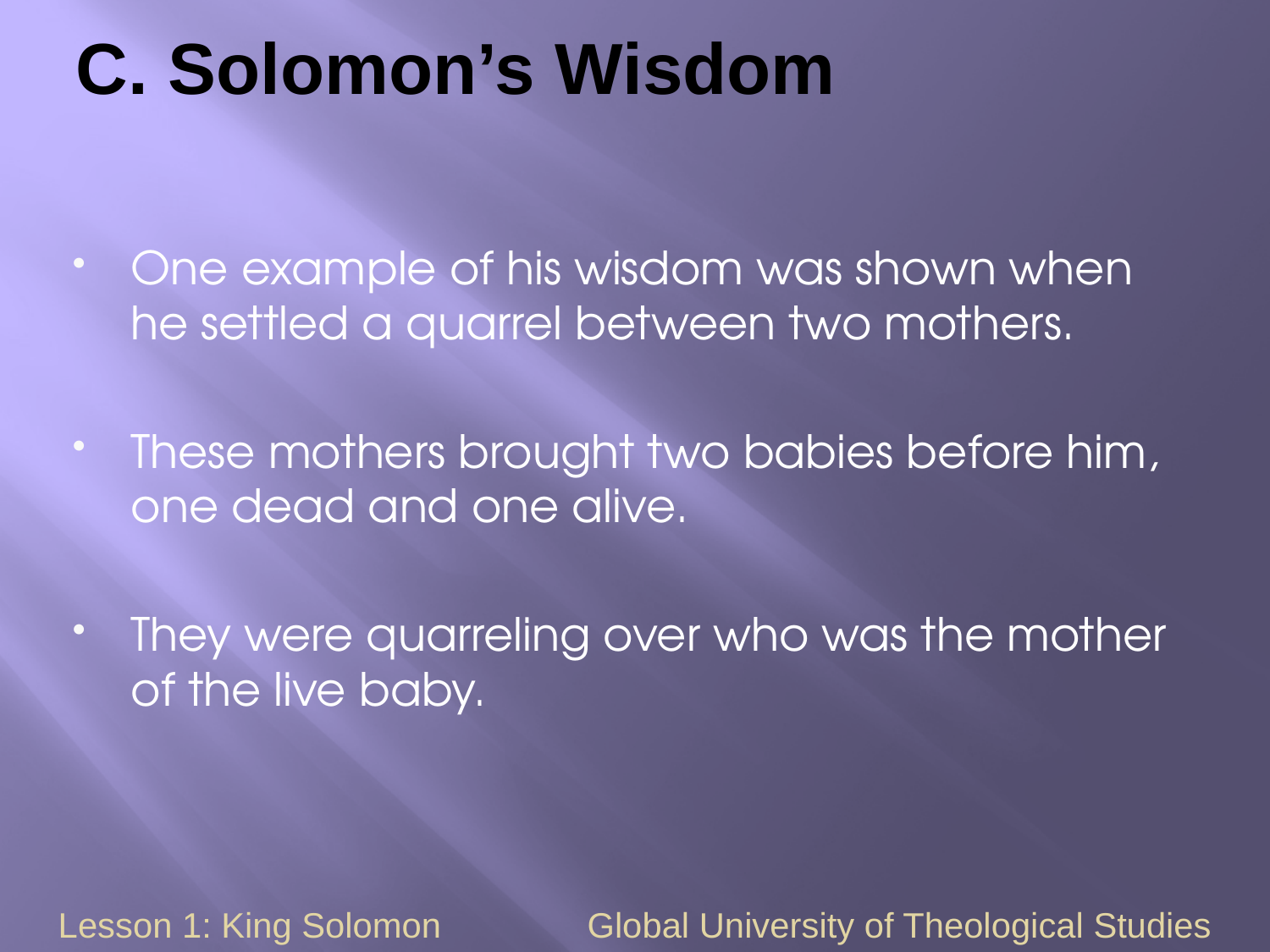

# C. Solomon’s Wisdom
One example of his wisdom was shown when he settled a quarrel between two mothers.

These mothers brought two babies before him, one dead and one alive.

They were quarreling over who was the mother of the live baby.
Lesson 1: King Solomon               Global University of Theological Studies